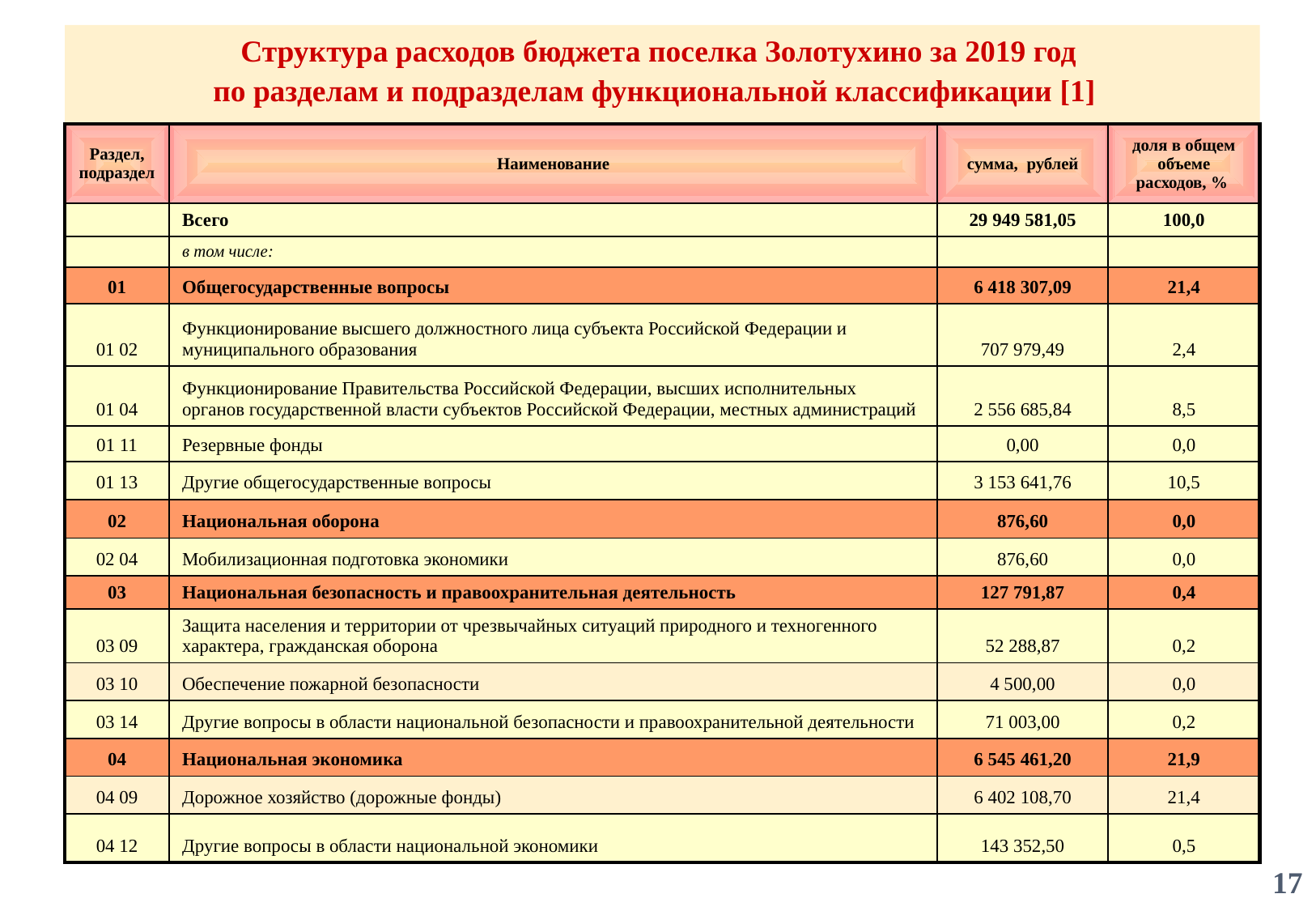

# Структура расходов бюджета поселка Золотухино за 2019 год по разделам и подразделам функциональной классификации [1]
|  |  |  |  |
| --- | --- | --- | --- |
| Раздел, подраздел | Наименование | сумма, рублей | доля в общем объеме расходов, % |
|  | Всего | 29 949 581,05 | 100,0 |
|  | в том числе: |  |  |
| 01 | Общегосударственные вопросы | 6 418 307,09 | 21,4 |
| 01 02 | Функционирование высшего должностного лица субъекта Российской Федерации и муниципального образования | 707 979,49 | 2,4 |
| 01 04 | Функционирование Правительства Российской Федерации, высших исполнительных органов государственной власти субъектов Российской Федерации, местных администраций | 2 556 685,84 | 8,5 |
| 01 11 | Резервные фонды | 0,00 | 0,0 |
| 01 13 | Другие общегосударственные вопросы | 3 153 641,76 | 10,5 |
| 02 | Национальная оборона | 876,60 | 0,0 |
| 02 04 | Мобилизационная подготовка экономики | 876,60 | 0,0 |
| 03 | Национальная безопасность и правоохранительная деятельность | 127 791,87 | 0,4 |
| 03 09 | Защита населения и территории от чрезвычайных ситуаций природного и техногенного характера, гражданская оборона | 52 288,87 | 0,2 |
| 03 10 | Обеспечение пожарной безопасности | 4 500,00 | 0,0 |
| 03 14 | Другие вопросы в области национальной безопасности и правоохранительной деятельности | 71 003,00 | 0,2 |
| 04 | Национальная экономика | 6 545 461,20 | 21,9 |
| 04 09 | Дорожное хозяйство (дорожные фонды) | 6 402 108,70 | 21,4 |
| 04 12 | Другие вопросы в области национальной экономики | 143 352,50 | 0,5 |
17